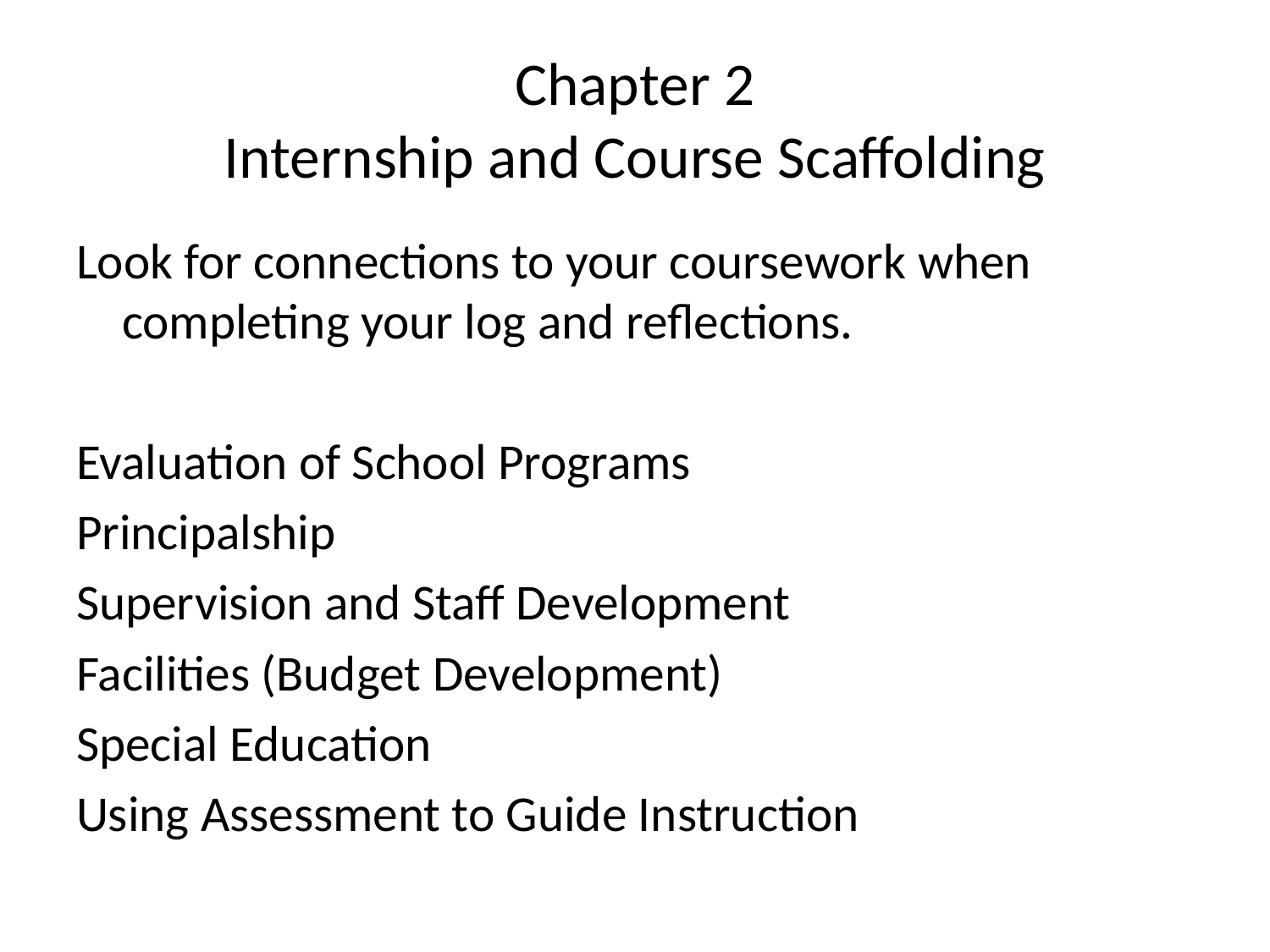

# Chapter 2 Internship and Course Scaffolding
Look for connections to your coursework when completing your log and reflections.

Evaluation of School Programs
Principalship
Supervision and Staff Development
Facilities (Budget Development)
Special Education
Using Assessment to Guide Instruction